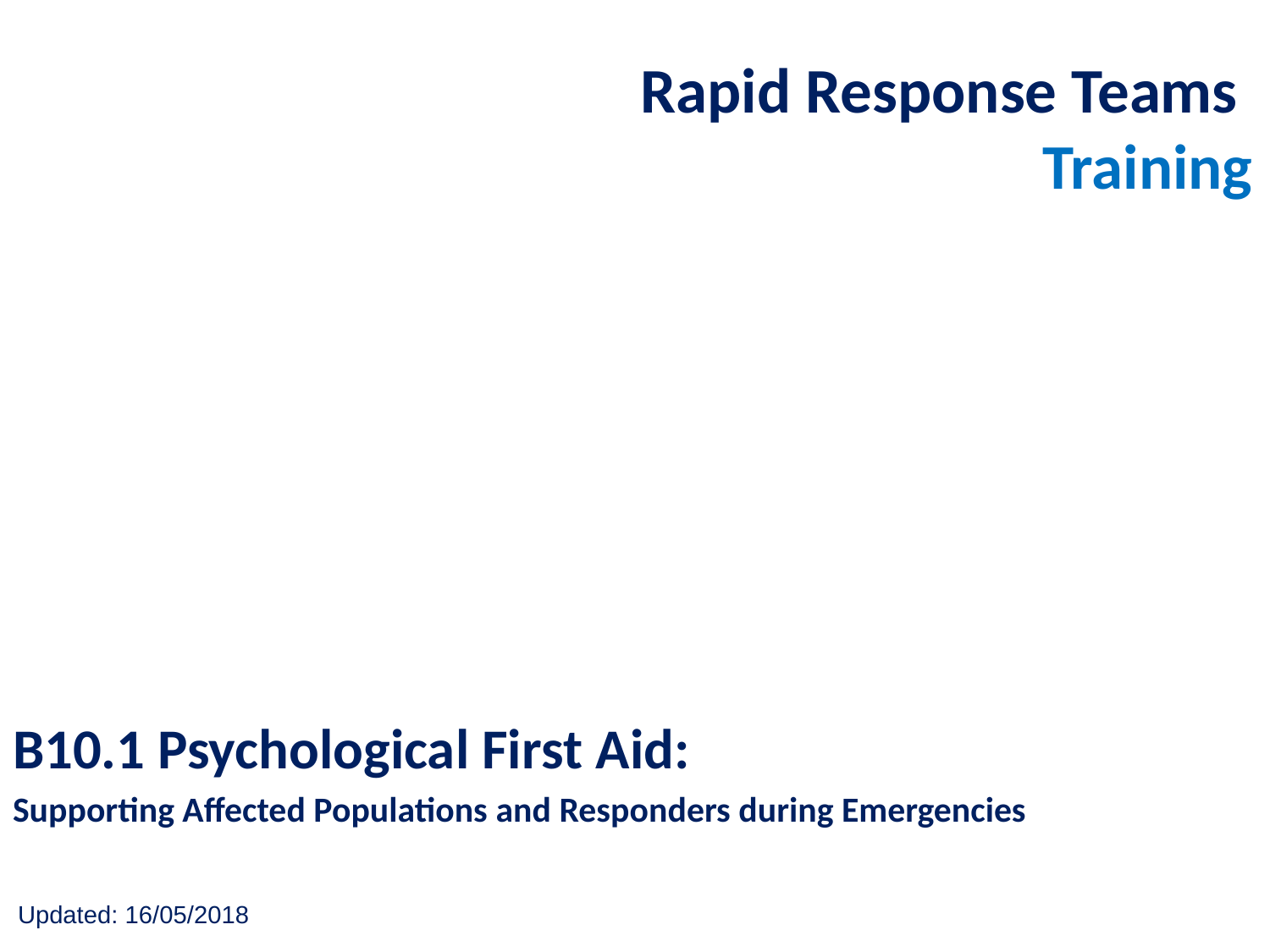

Rapid Response Teams
Training
B10.1 Psychological First Aid:
Supporting Affected Populations and Responders during Emergencies
Updated: 16/05/2018